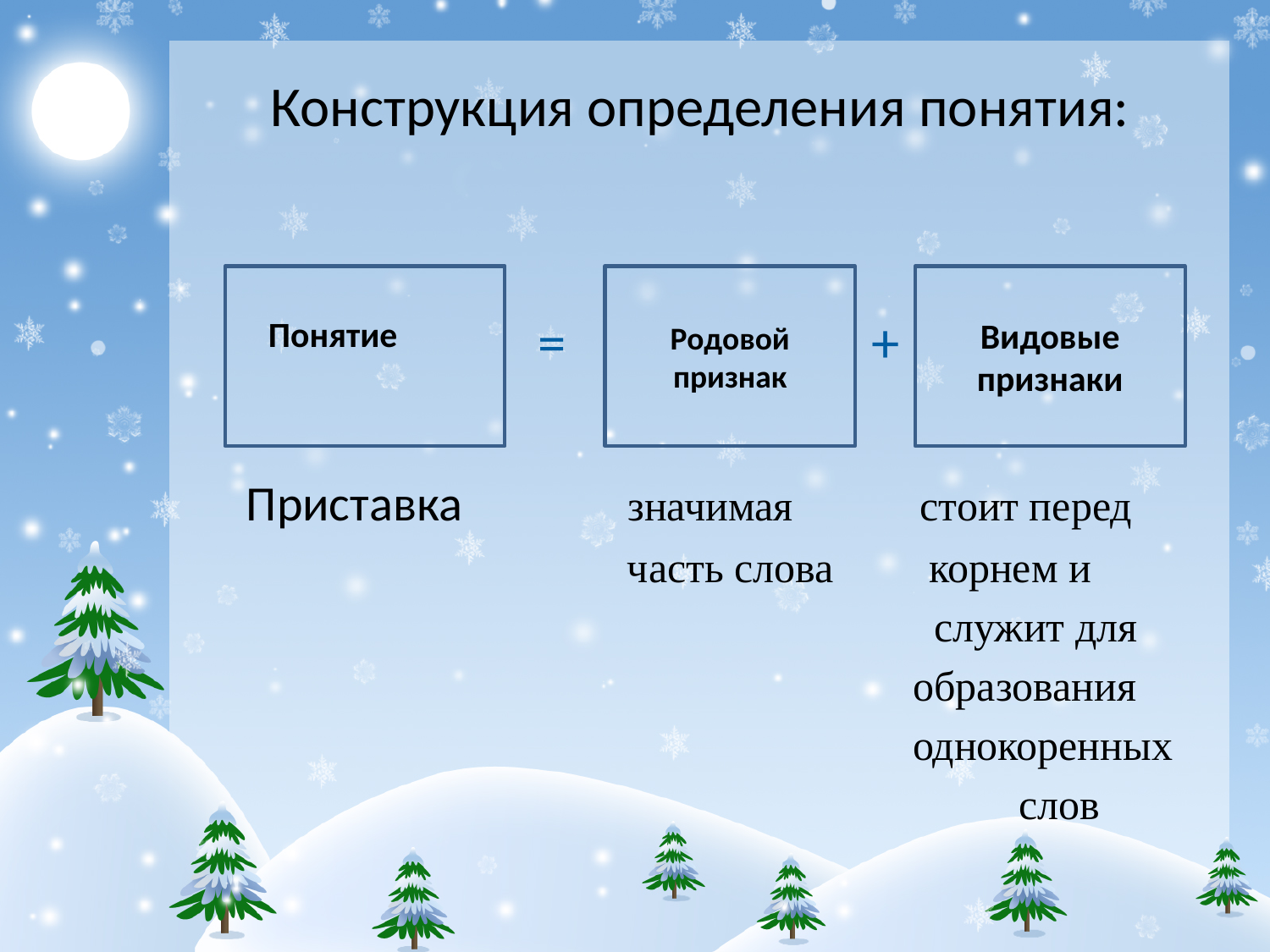

# Конструкция определения понятия:

                            =                        +

     Приставка             значимая            стоит перед
                                          часть слова         корнем и
                                                                       служит для
                                                                     образования
                                                                     однокоренных
                                                                               слов

Родовой признак
Видовые признаки
Понятие